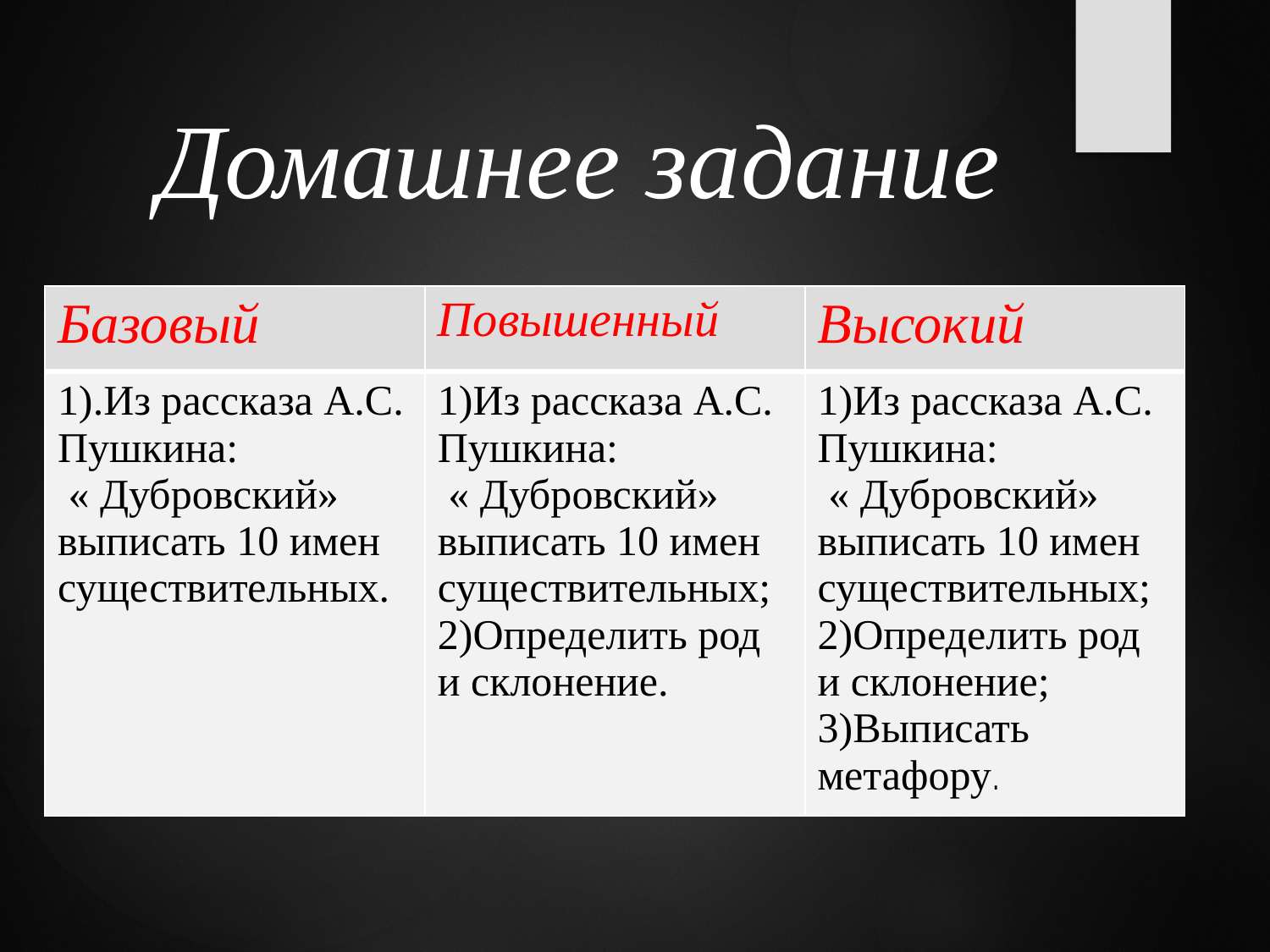

# Домашнее задание
| Базовый | Повышенный | Высокий |
| --- | --- | --- |
| 1).Из рассказа А.С. Пушкина: « Дубровский» выписать 10 имен существительных. | 1)Из рассказа А.С. Пушкина: « Дубровский» выписать 10 имен существительных; 2)Определить род и склонение. | 1)Из рассказа А.С. Пушкина: « Дубровский» выписать 10 имен существительных; 2)Определить род и склонение; 3)Выписать метафору. |